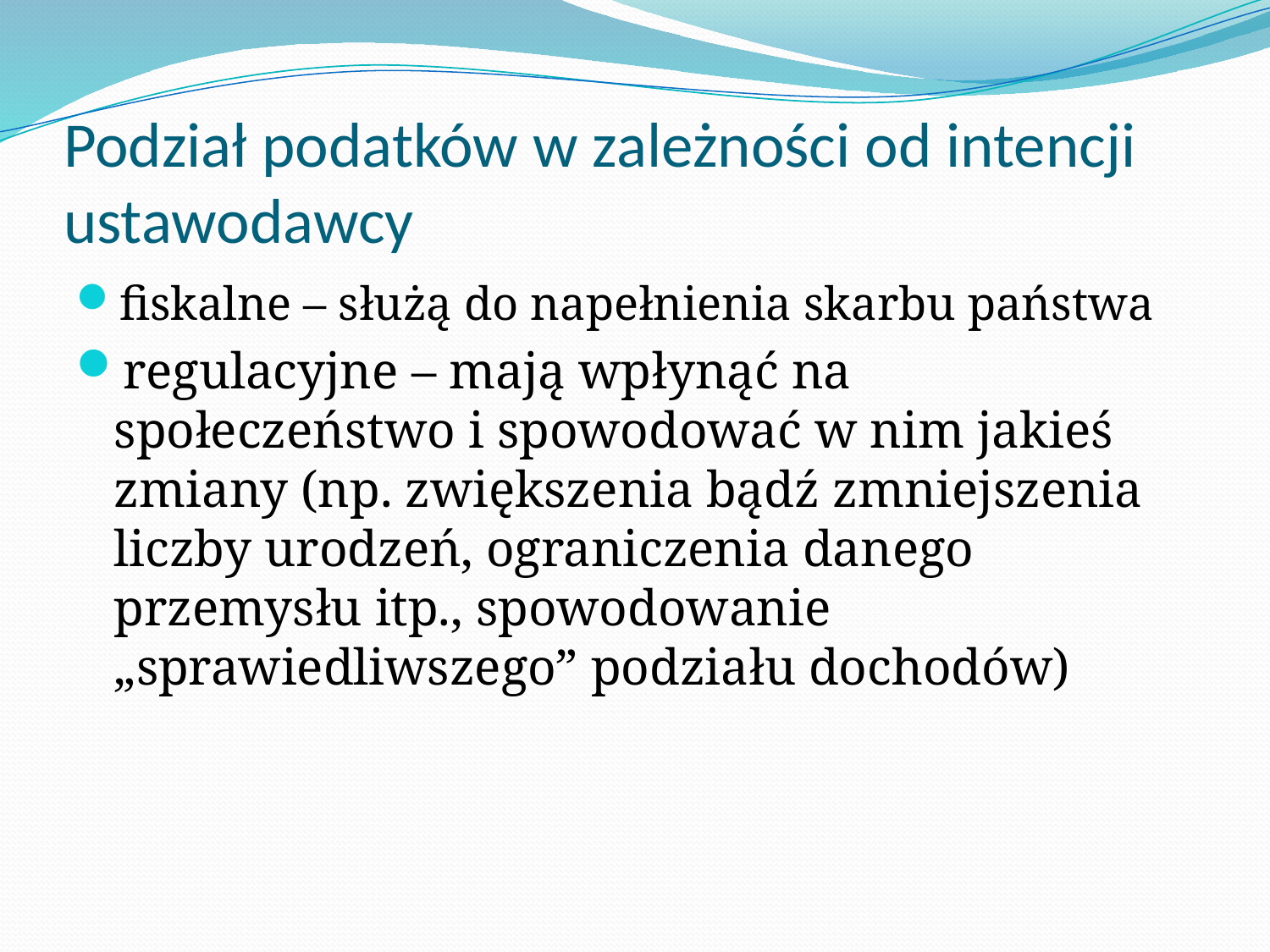

# Podział podatków w zależności od intencji ustawodawcy
fiskalne – służą do napełnienia skarbu państwa
regulacyjne – mają wpłynąć na społeczeństwo i spowodować w nim jakieś zmiany (np. zwiększenia bądź zmniejszenia liczby urodzeń, ograniczenia danego przemysłu itp., spowodowanie „sprawiedliwszego” podziału dochodów)